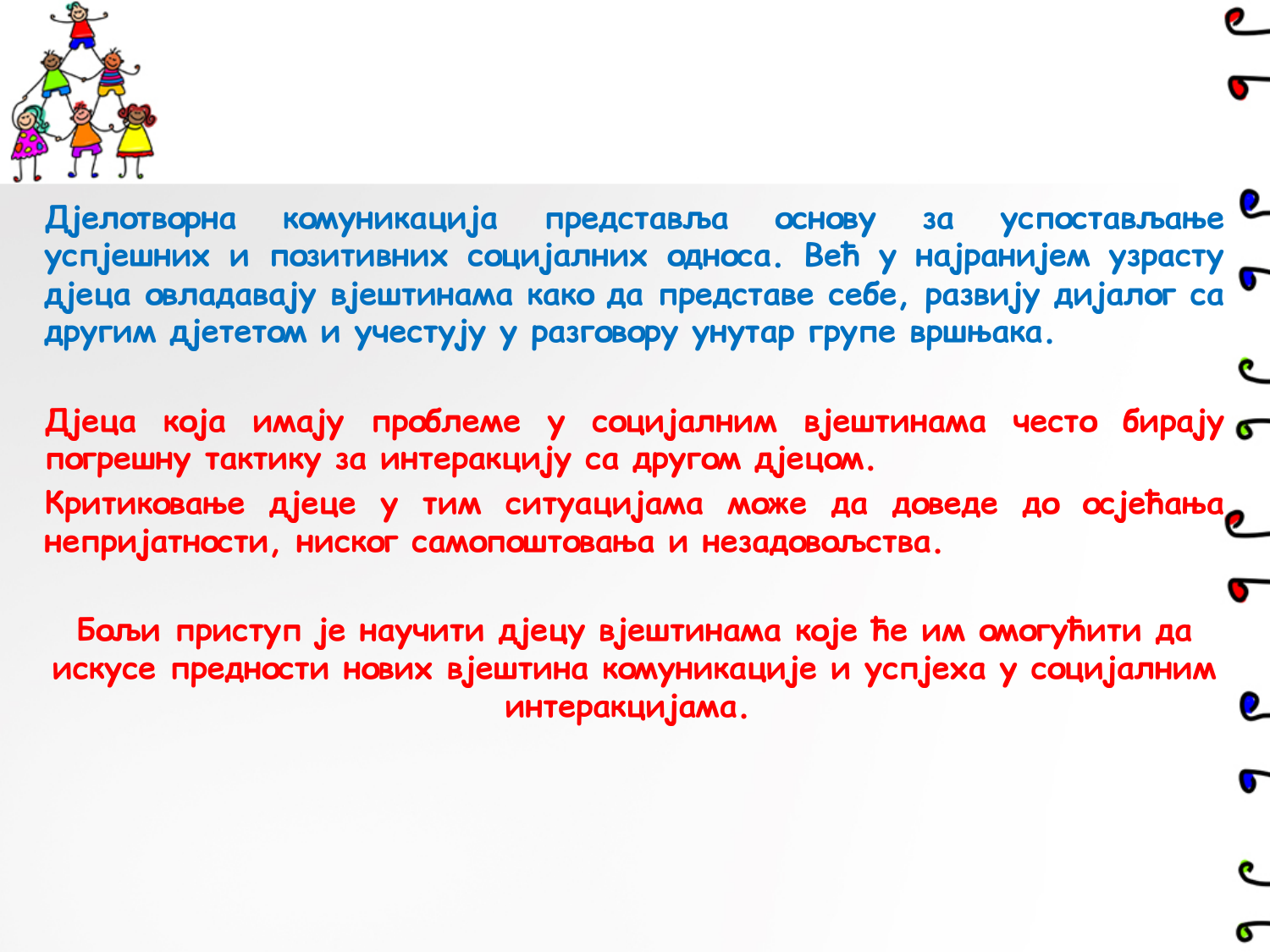

Дјелотворна комуникација представља основу за успостављање успјешних и позитивних социјалних односа. Већ у најранијем узрасту дјеца овладавају вјештинама како да представе себе, развију дијалог са другим дјететом и учестују у разговору унутар групе вршњака.

Дјеца која имају проблеме у социјалним вјештинама често бирају погрешну тактику за интеракцију са другом дјецом.
Критиковање дјеце у тим ситуацијама може да доведе до осјећања непријатности, ниског самопоштовања и незадовољства.

Бољи приступ је научити дјецу вјештинама које ће им омогућити да искусе предности нових вјештина комуникације и успјеха у социјалним интеракцијама.